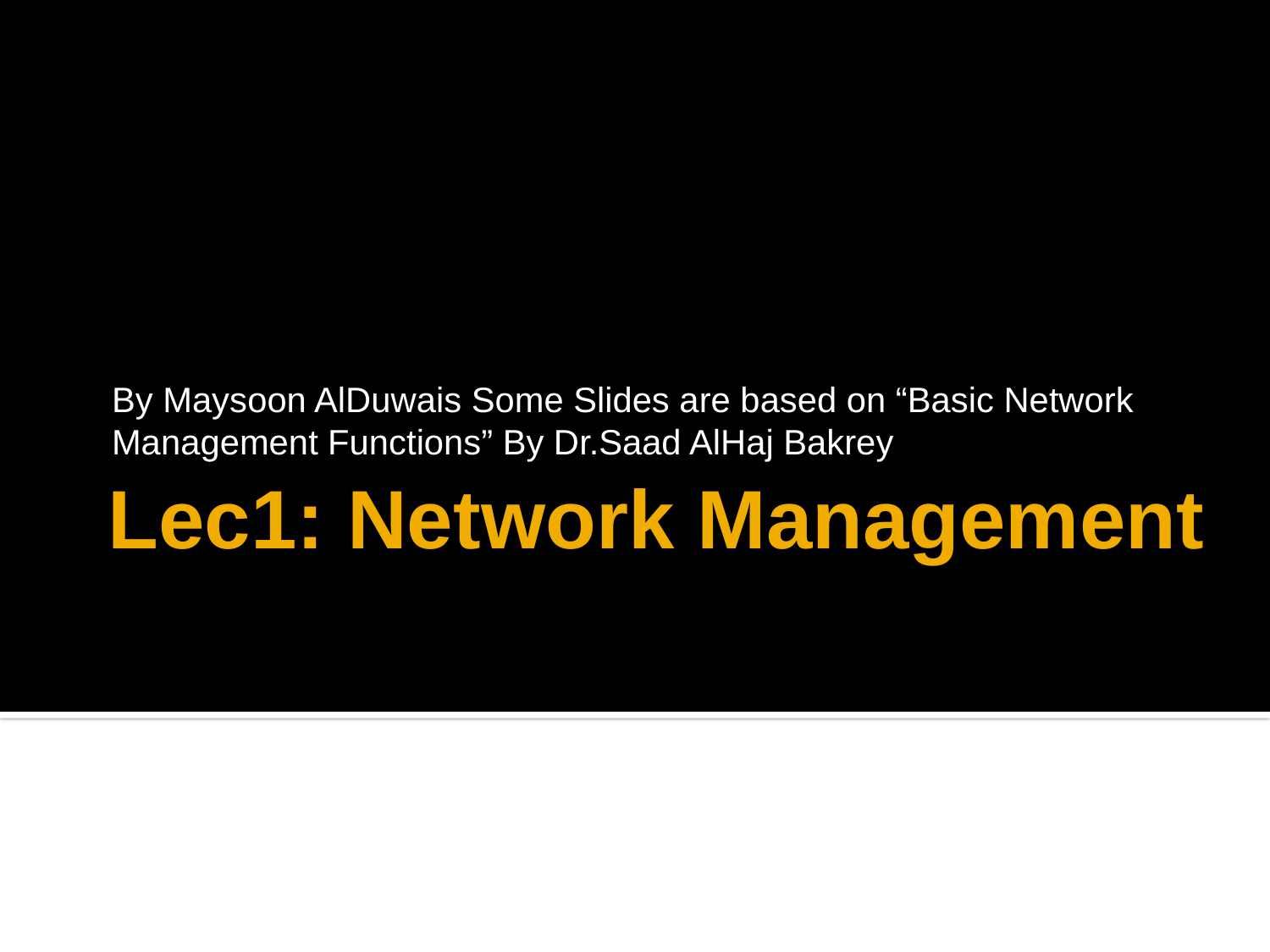

By Maysoon AlDuwais Some Slides are based on “Basic Network Management Functions” By Dr.Saad AlHaj Bakrey
# Lec1: Network Management